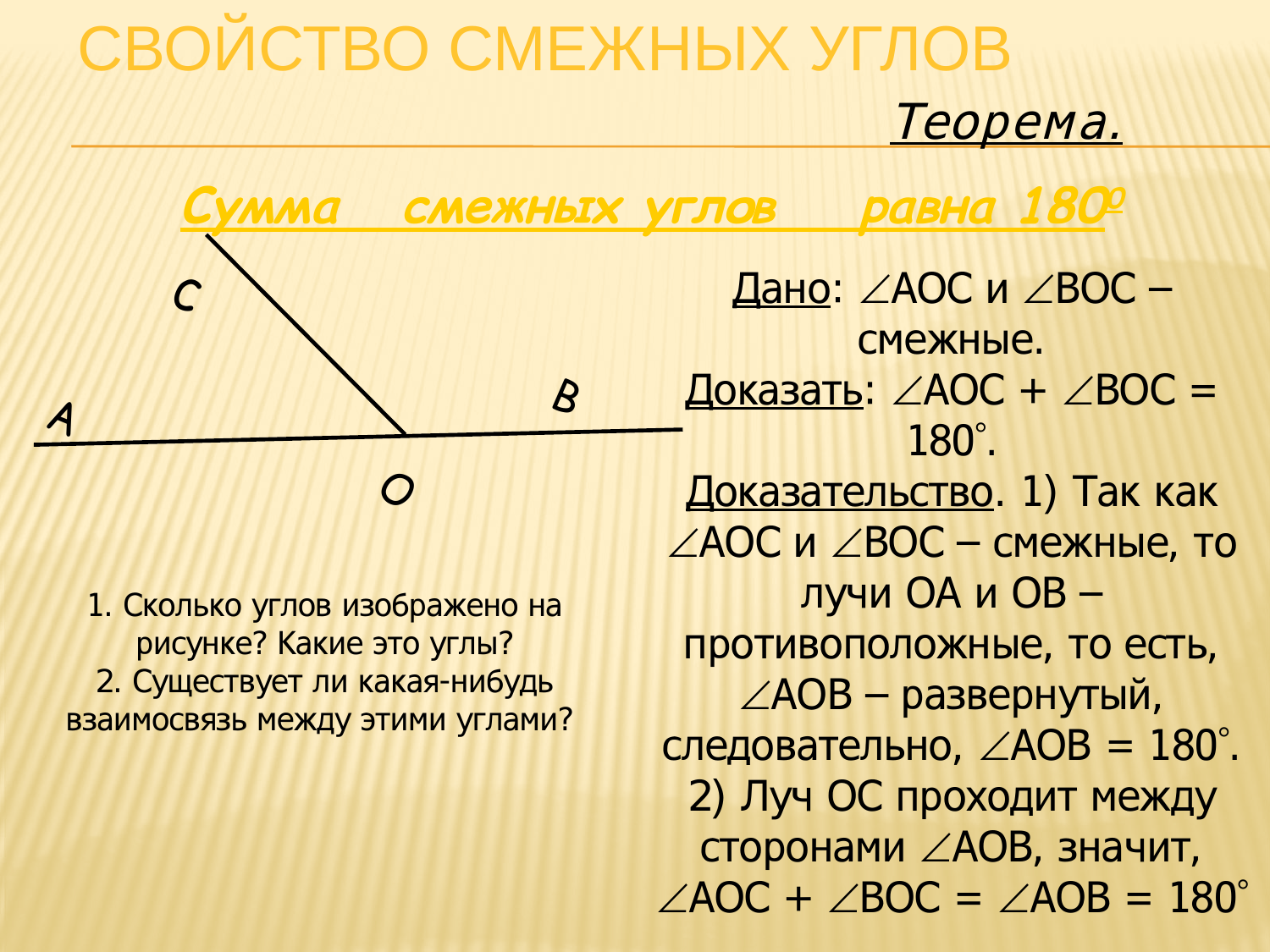

Теорема.
 Сумма   смежных углов    равна 1800
# Cвойство смежных углов
Дано: ∠AOC и ∠BOC – смежные.
Доказать: ∠AOC + ∠BOC = 180°.
Доказательство. 1) Так как ∠AOC и ∠BOC – смежные, то лучи ОА и ОВ – противоположные, то есть, ∠AOB – развернутый, следовательно, ∠AOB = 180°.
2) Луч OC проходит между сторонами ∠AOB, значит, ∠AOC + ∠BOC = ∠AOB = 180°
B

О
A
С

1. Сколько углов изображено на рисунке? Какие это углы?
2. Существует ли какая-нибудь взаимосвязь между этими углами?